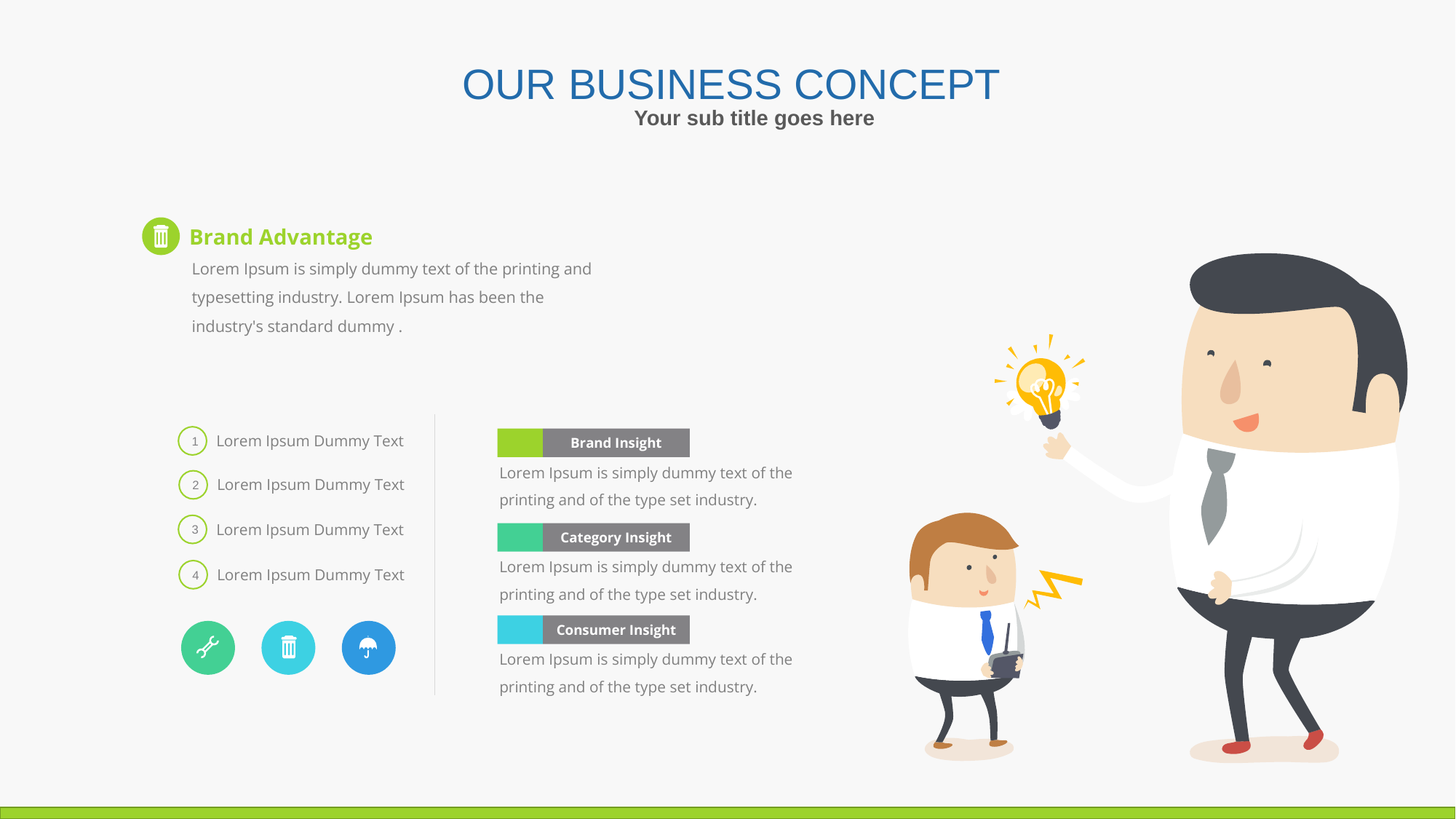

OUR BUSINESS CONCEPT
Your sub title goes here

Brand Advantage

Lorem Ipsum is simply dummy text of the printing and typesetting industry. Lorem Ipsum has been the industry's standard dummy .
Lorem Ipsum Dummy Text
1

Brand Insight
Lorem Ipsum is simply dummy text of the printing and of the type set industry.
Lorem Ipsum Dummy Text
2
Lorem Ipsum Dummy Text
3

Category Insight
Lorem Ipsum is simply dummy text of the printing and of the type set industry.
Lorem Ipsum Dummy Text
4

Consumer Insight

Lorem Ipsum is simply dummy text of the printing and of the type set industry.